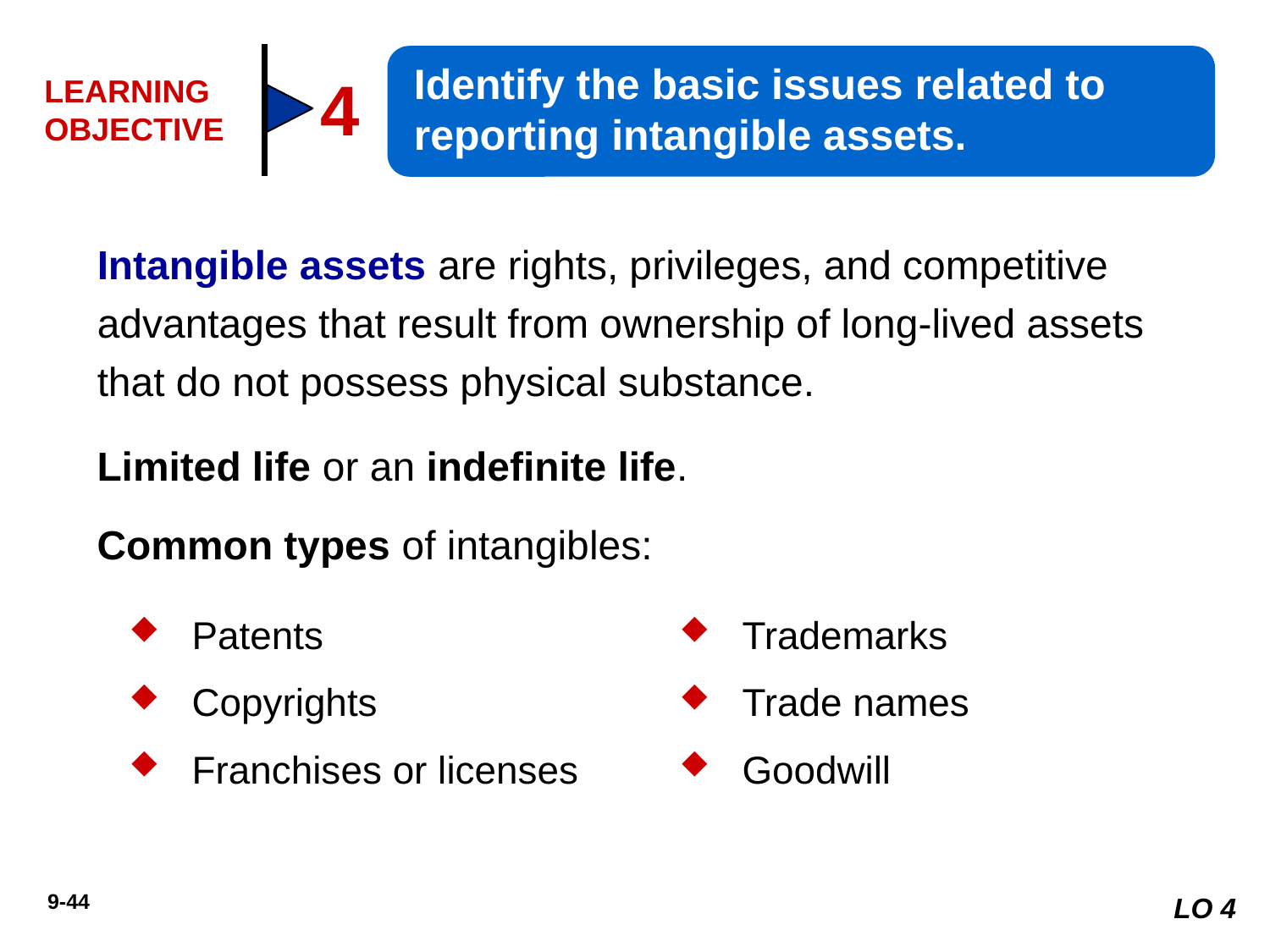

Identify the basic issues related to reporting intangible assets.
4
LEARNING OBJECTIVE

Intangible assets are rights, privileges, and competitive advantages that result from ownership of long-lived assets that do not possess physical substance.
Limited life or an indefinite life.
Common types of intangibles:
Patents
Copyrights
Franchises or licenses
Trademarks
Trade names
Goodwill
LO 4